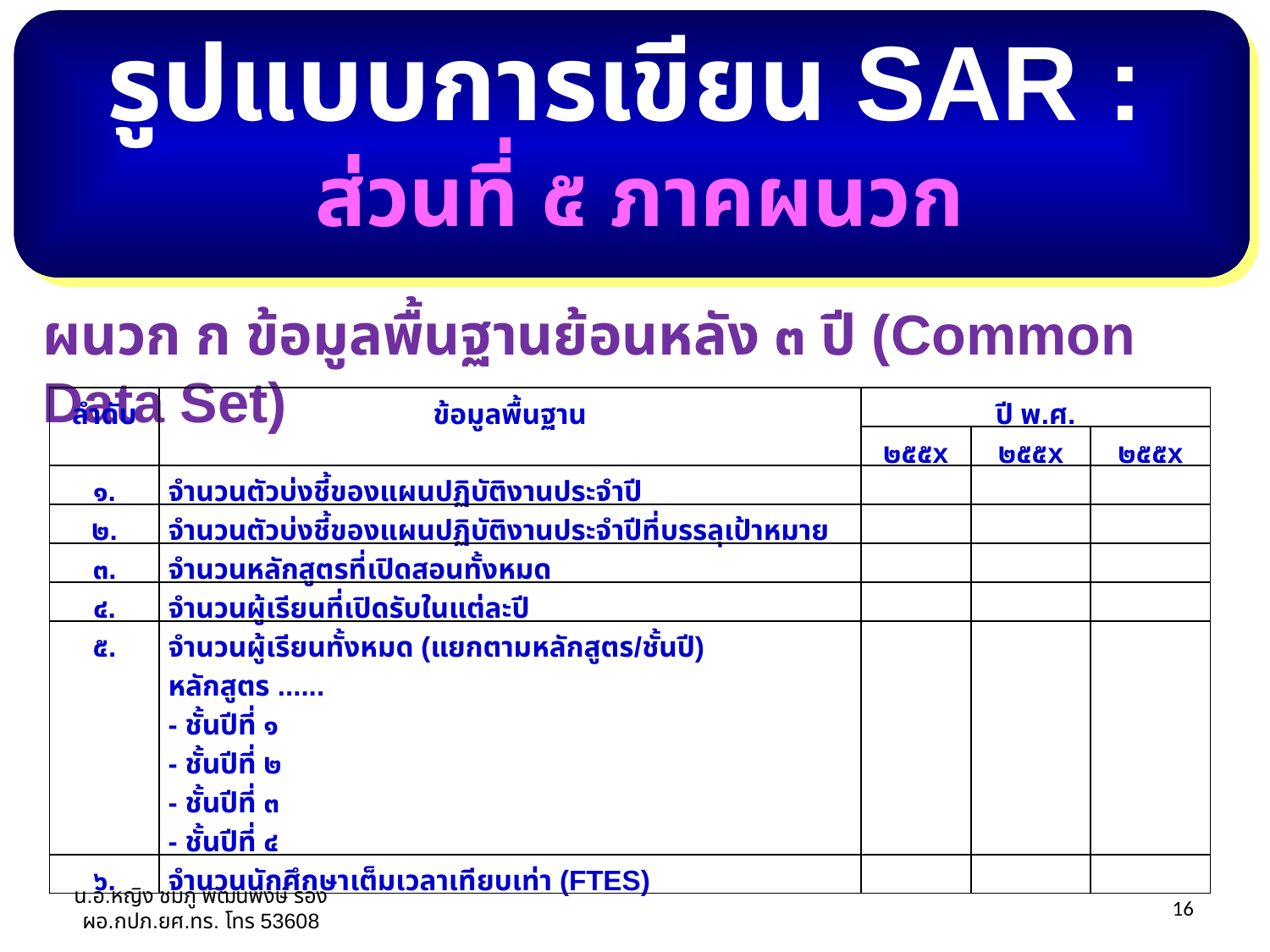

รูปแบบการเขียน SAR :
ส่วนที่ ๕ ภาคผนวก
ผนวก ก ข้อมูลพื้นฐานย้อนหลัง ๓ ปี (Common Data Set)
| ลำดับ | ข้อมูลพื้นฐาน | ปี พ.ศ. |  |  |
| --- | --- | --- | --- | --- |
|  |  | ๒๕๕x | ๒๕๕x | ๒๕๕x |
| ๑. | จำนวนตัวบ่งชี้ของแผนปฏิบัติงานประจำปี |  |  |  |
| ๒. | จำนวนตัวบ่งชี้ของแผนปฏิบัติงานประจำปีที่บรรลุเป้าหมาย |  |  |  |
| ๓. | จำนวนหลักสูตรที่เปิดสอนทั้งหมด |  |  |  |
| ๔. | จำนวนผู้เรียนที่เปิดรับในแต่ละปี |  |  |  |
| ๕. | จำนวนผู้เรียนทั้งหมด (แยกตามหลักสูตร/ชั้นปี) |  |  |  |
|  | หลักสูตร ...... |  |  |  |
|  | - ชั้นปีที่ ๑ |  |  |  |
|  | - ชั้นปีที่ ๒ |  |  |  |
|  | - ชั้นปีที่ ๓ |  |  |  |
|  | - ชั้นปีที่ ๔ |  |  |  |
| ๖. | จำนวนนักศึกษาเต็มเวลาเทียบเท่า (FTES) |  |  |  |
น.อ.หญิง ชมภู พัฒนพงษ์ รอง ผอ.กปภ.ยศ.ทร. โทร 53608
26/03/55
16